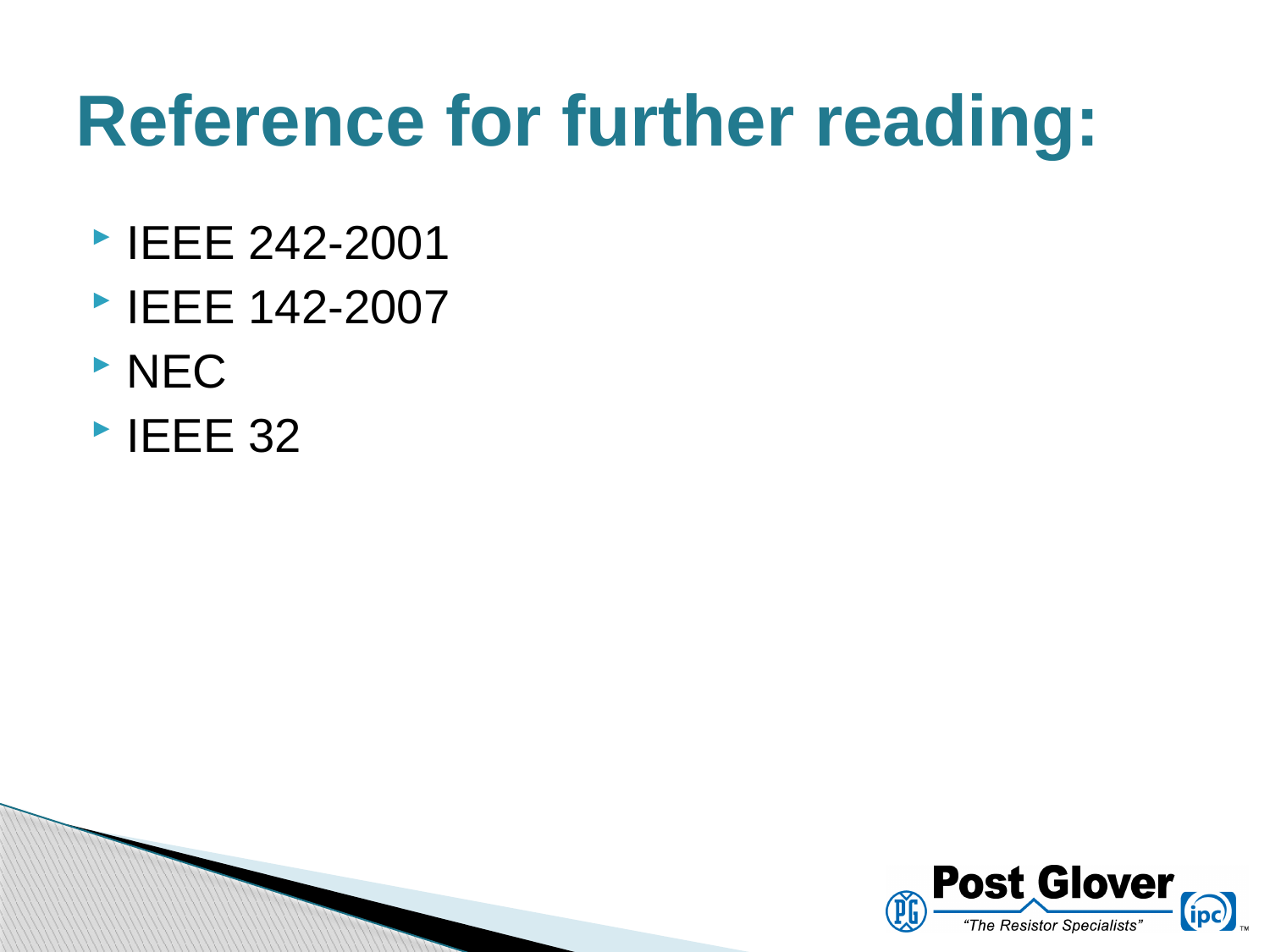

# Reference for further reading:
IEEE 242-2001
IEEE 142-2007
NEC
IEEE 32